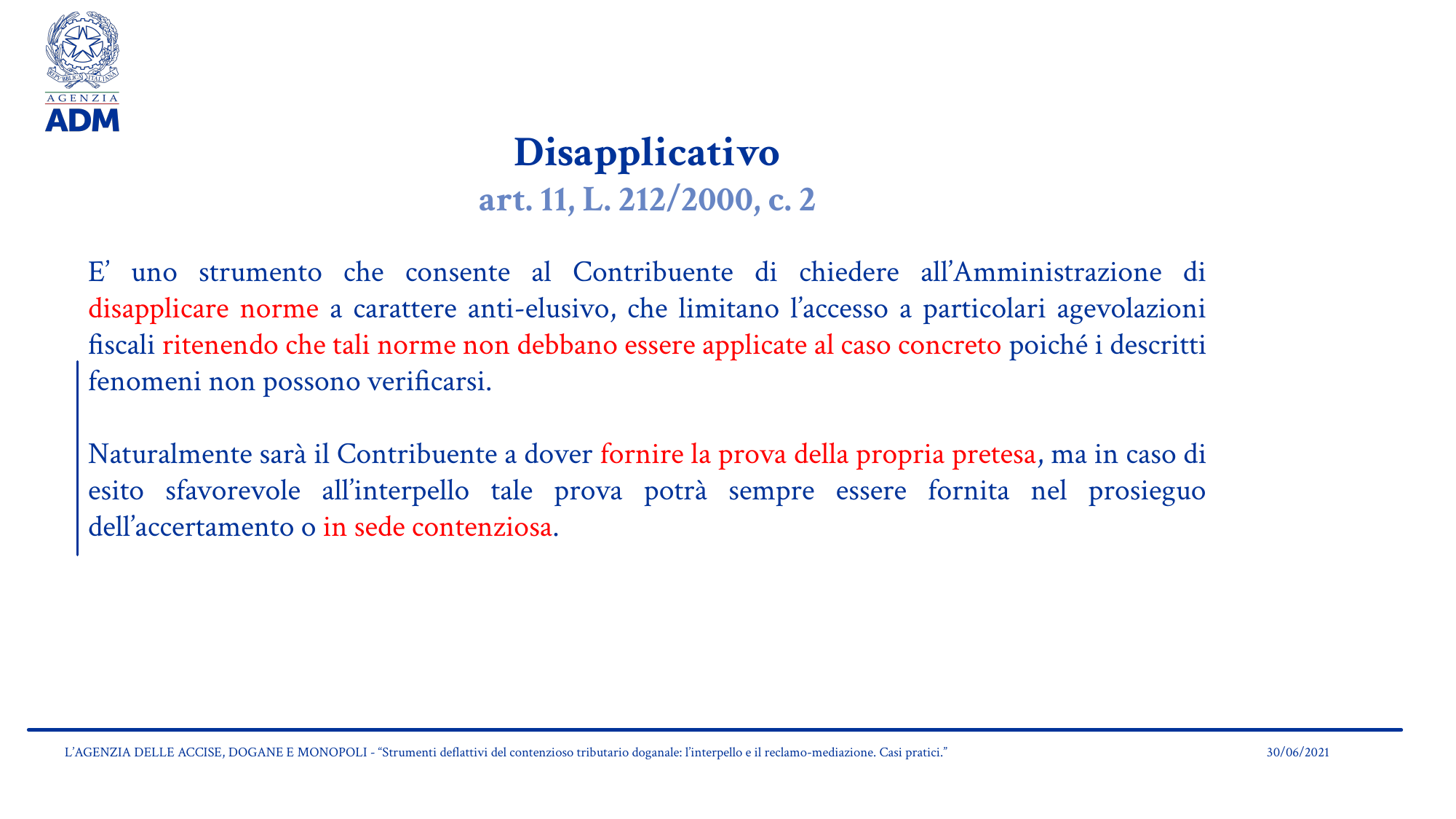

Disapplicativo
art. 11, L. 212/2000, c. 2
E’ uno strumento che consente al Contribuente di chiedere all’Amministrazione di disapplicare norme a carattere anti-elusivo, che limitano l’accesso a particolari agevolazioni fiscali ritenendo che tali norme non debbano essere applicate al caso concreto poiché i descritti fenomeni non possono verificarsi.

Naturalmente sarà il Contribuente a dover fornire la prova della propria pretesa, ma in caso di esito sfavorevole all’interpello tale prova potrà sempre essere fornita nel prosieguo dell’accertamento o in sede contenziosa.
30/06/2021
L’AGENZIA DELLE ACCISE, DOGANE E MONOPOLI - “Strumenti deflattivi del contenzioso tributario doganale: l’interpello e il reclamo-mediazione. Casi pratici.”